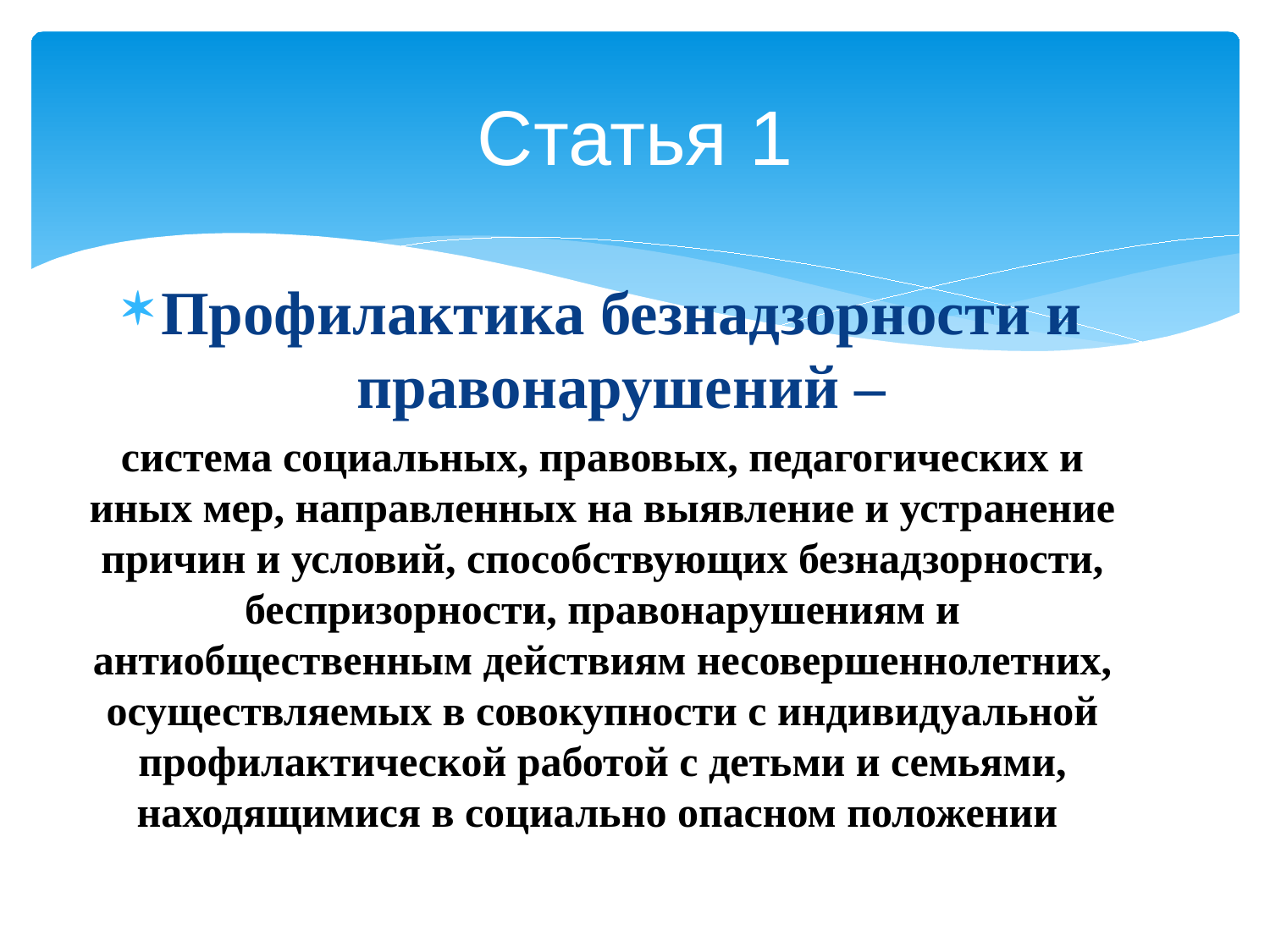

# Статья 1
Профилактика безнадзорности и правонарушений –
система социальных, правовых, педагогических и иных мер, направленных на выявление и устранение причин и условий, способствующих безнадзорности, беспризорности, правонарушениям и антиобщественным действиям несовершеннолетних, осуществляемых в совокупности с индивидуальной профилактической работой с детьми и семьями, находящимися в социально опасном положении